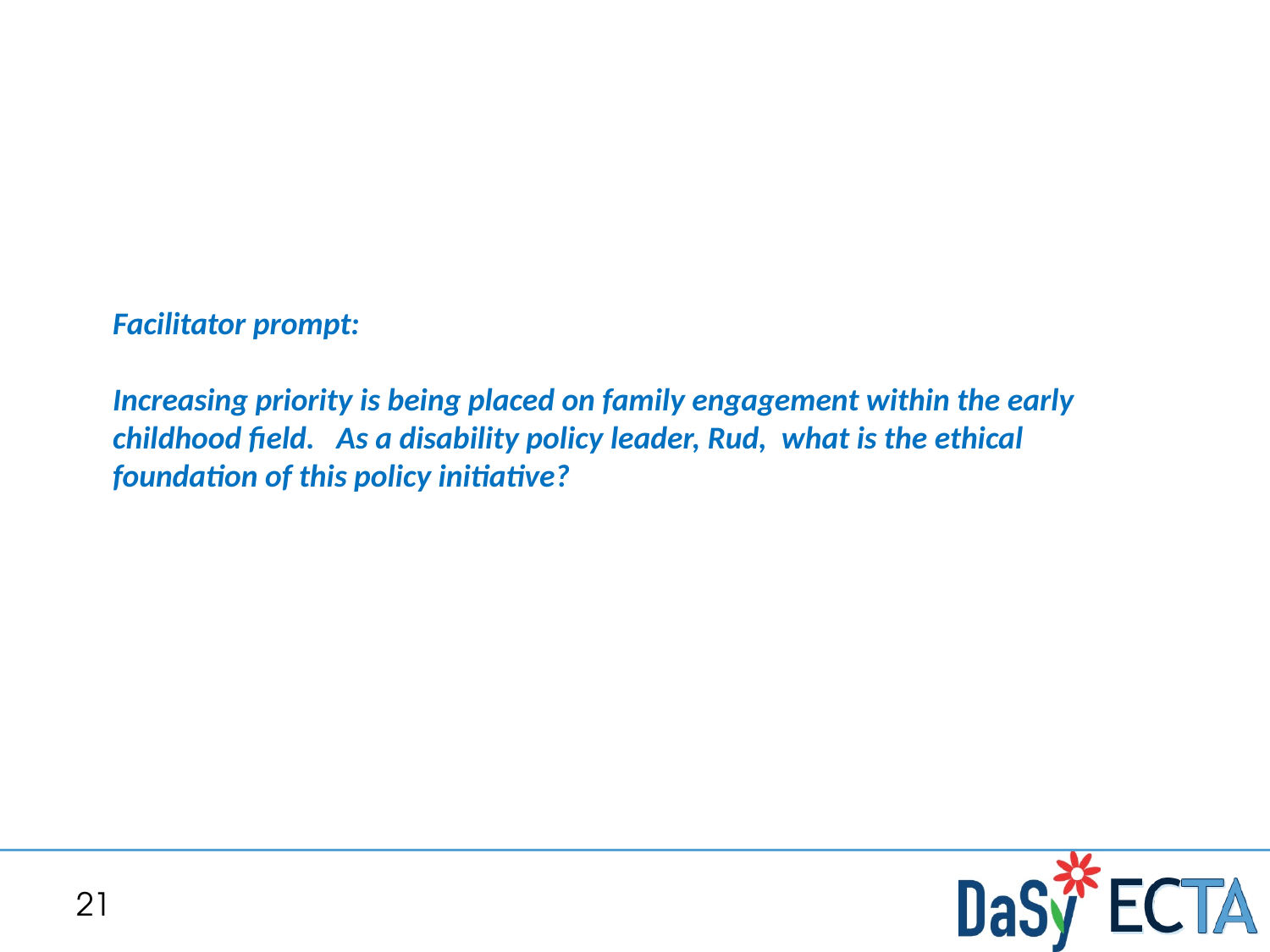

#
Facilitator prompt:

Increasing priority is being placed on family engagement within the early childhood field.   As a disability policy leader, Rud,  what is the ethical foundation of this policy initiative?
21